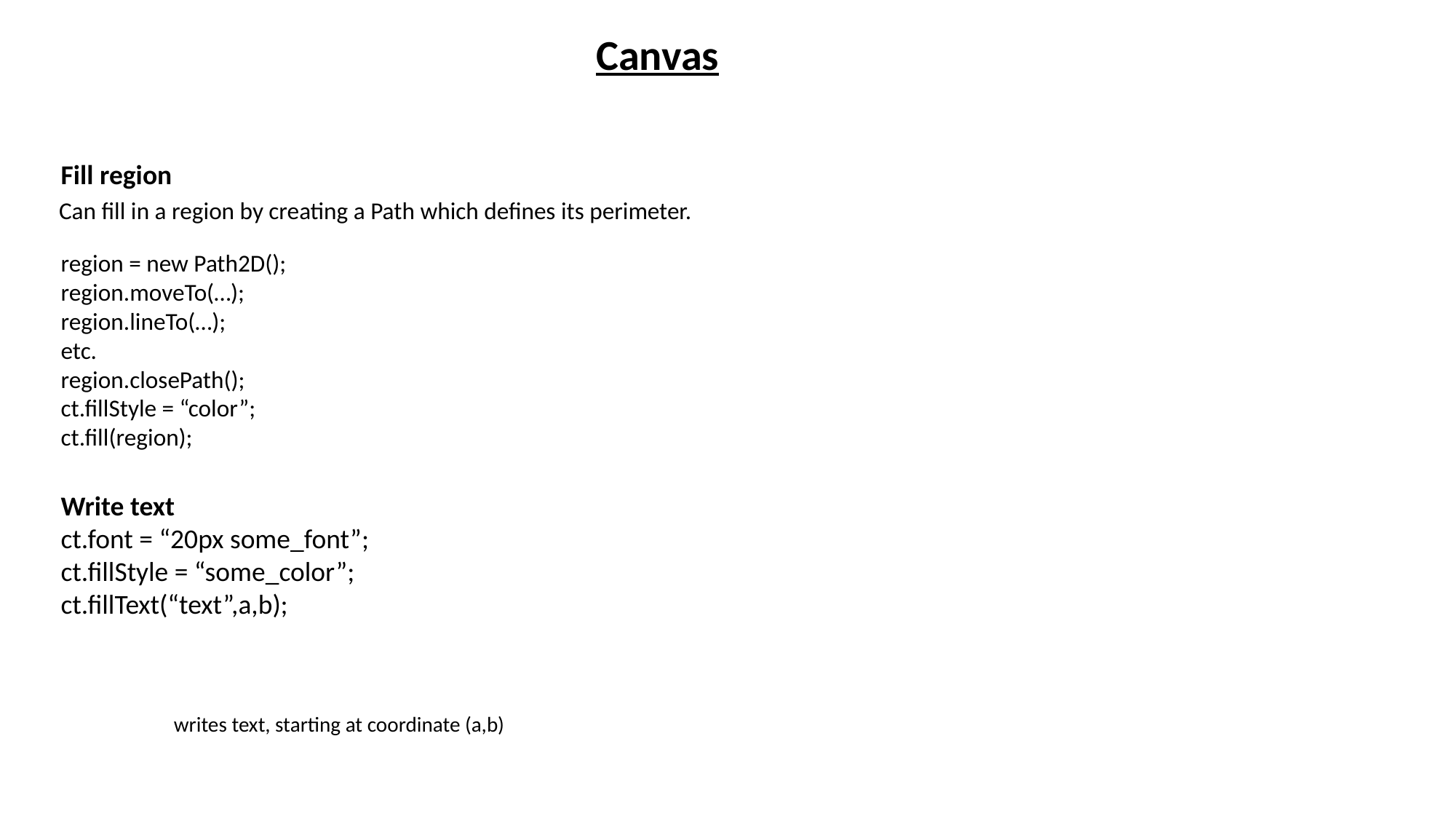

Canvas
Fill region
Can fill in a region by creating a Path which defines its perimeter.
region = new Path2D();
region.moveTo(…);
region.lineTo(…);
etc.
region.closePath();
ct.fillStyle = “color”;
ct.fill(region);
Write text
ct.font = “20px some_font”;
ct.fillStyle = “some_color”;
ct.fillText(“text”,a,b);
writes text, starting at coordinate (a,b)